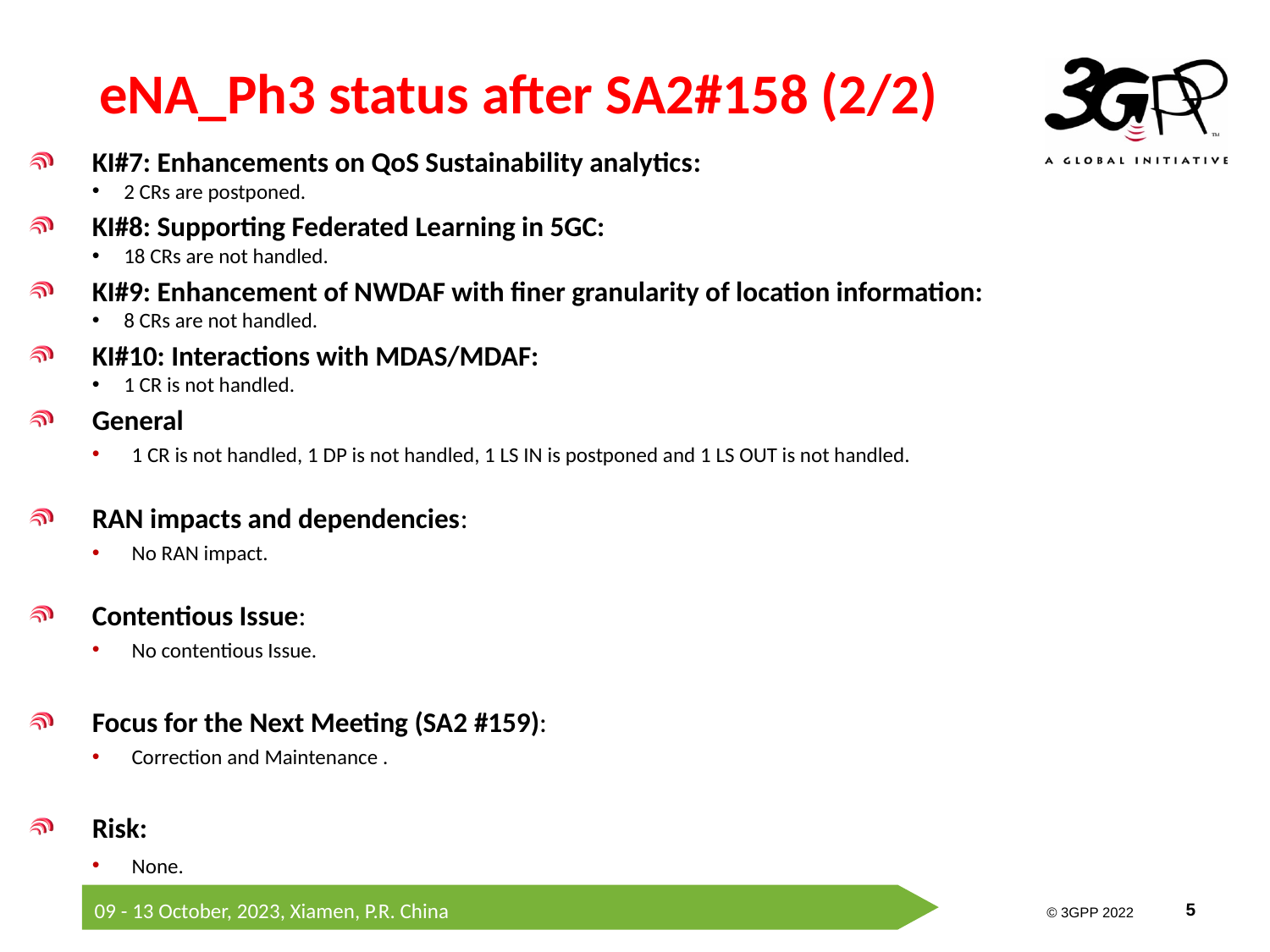

# eNA_Ph3 status after SA2#158 (2/2)
KI#7: Enhancements on QoS Sustainability analytics:
2 CRs are postponed.
KI#8: Supporting Federated Learning in 5GC:
18 CRs are not handled.
KI#9: Enhancement of NWDAF with finer granularity of location information:
8 CRs are not handled.
KI#10: Interactions with MDAS/MDAF:
1 CR is not handled.
General
1 CR is not handled, 1 DP is not handled, 1 LS IN is postponed and 1 LS OUT is not handled.

RAN impacts and dependencies:
No RAN impact.

Contentious Issue:
No contentious Issue.

Focus for the Next Meeting (SA2 #159):
Correction and Maintenance .

Risk:
None.